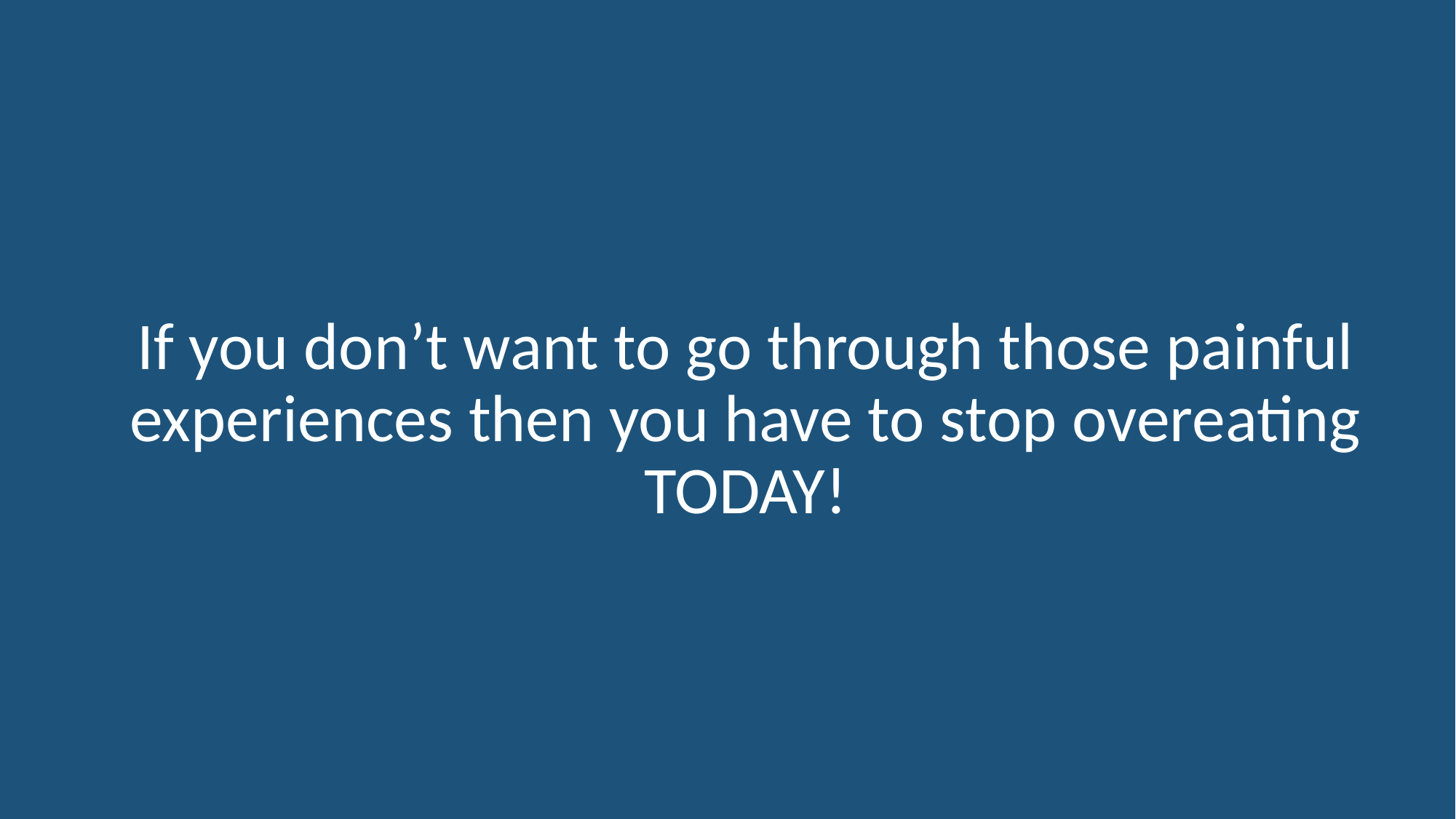

# If you don’t want to go through those painful experiences then you have to stop overeating TODAY!